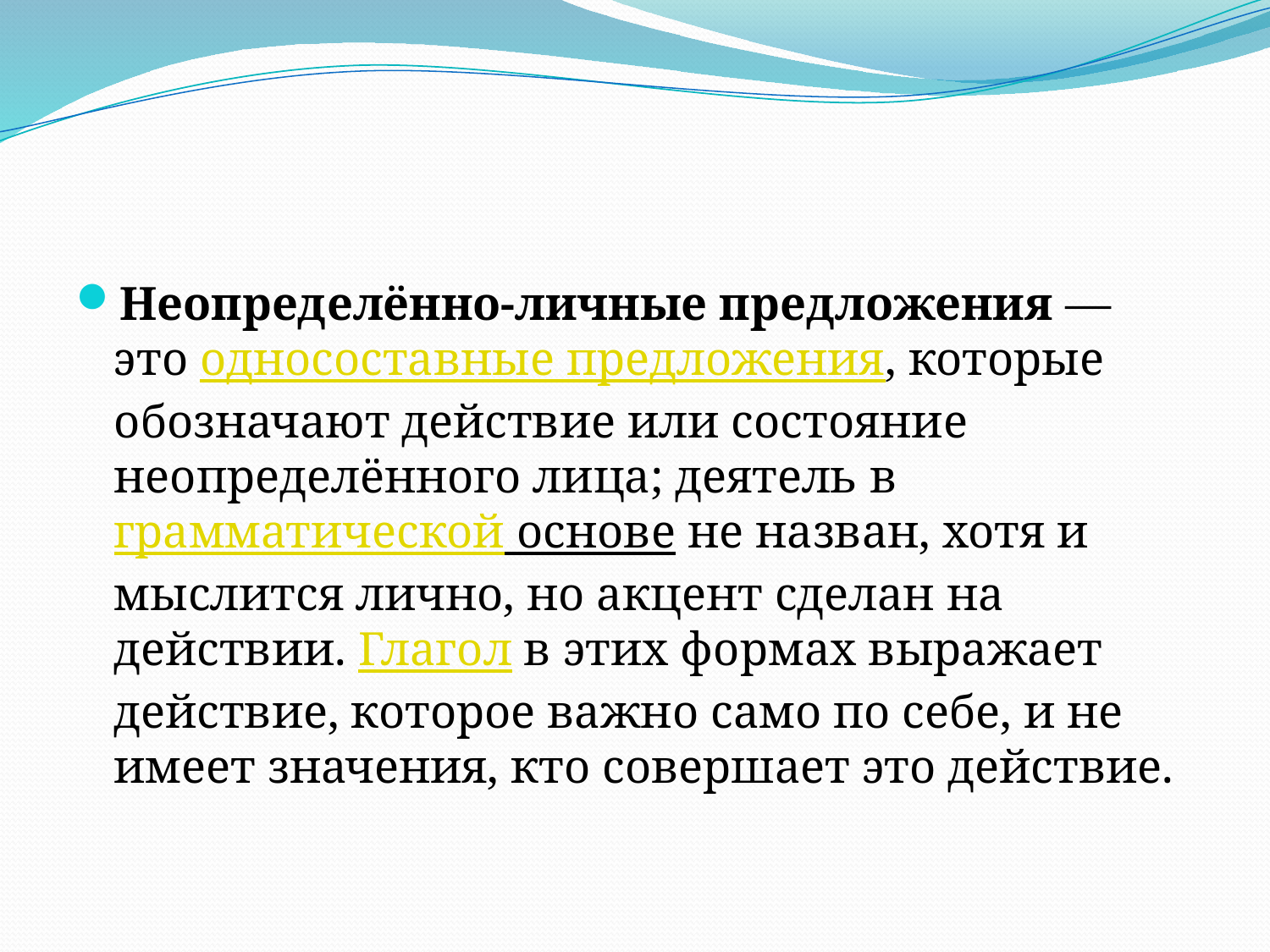

#
Неопределённо-личные предложения — это односоставные предложения, которые обозначают действие или состояние неопределённого лица; деятель вграмматической основе не назван, хотя и мыслится лично, но акцент сделан на действии. Глагол в этих формах выражает действие, которое важно само по себе, и не имеет значения, кто совершает это действие.